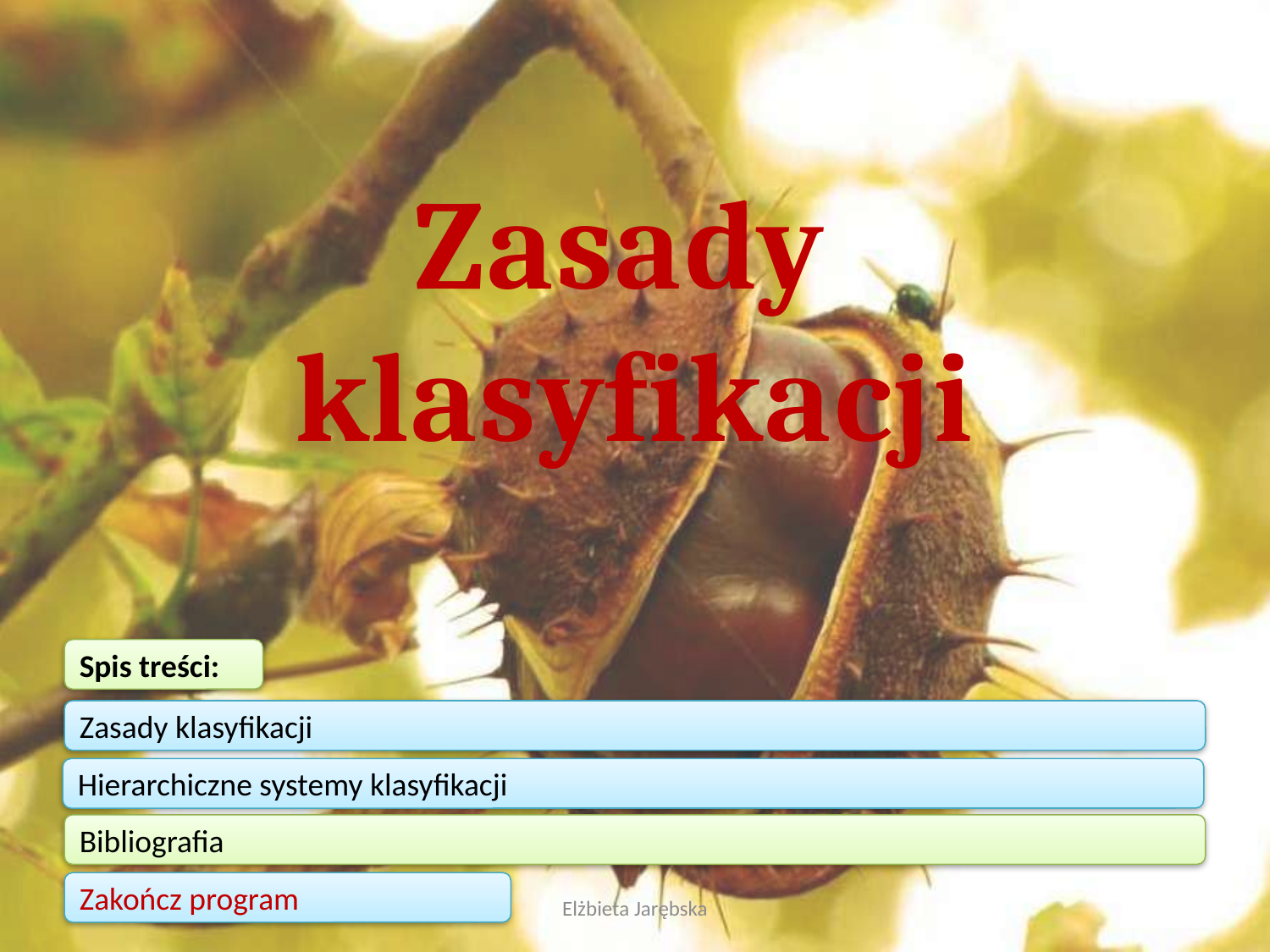

Zasady
klasyfikacji
Spis treści:
Zasady klasyfikacji
Hierarchiczne systemy klasyfikacji
Bibliografia
Zakończ program
Elżbieta Jarębska